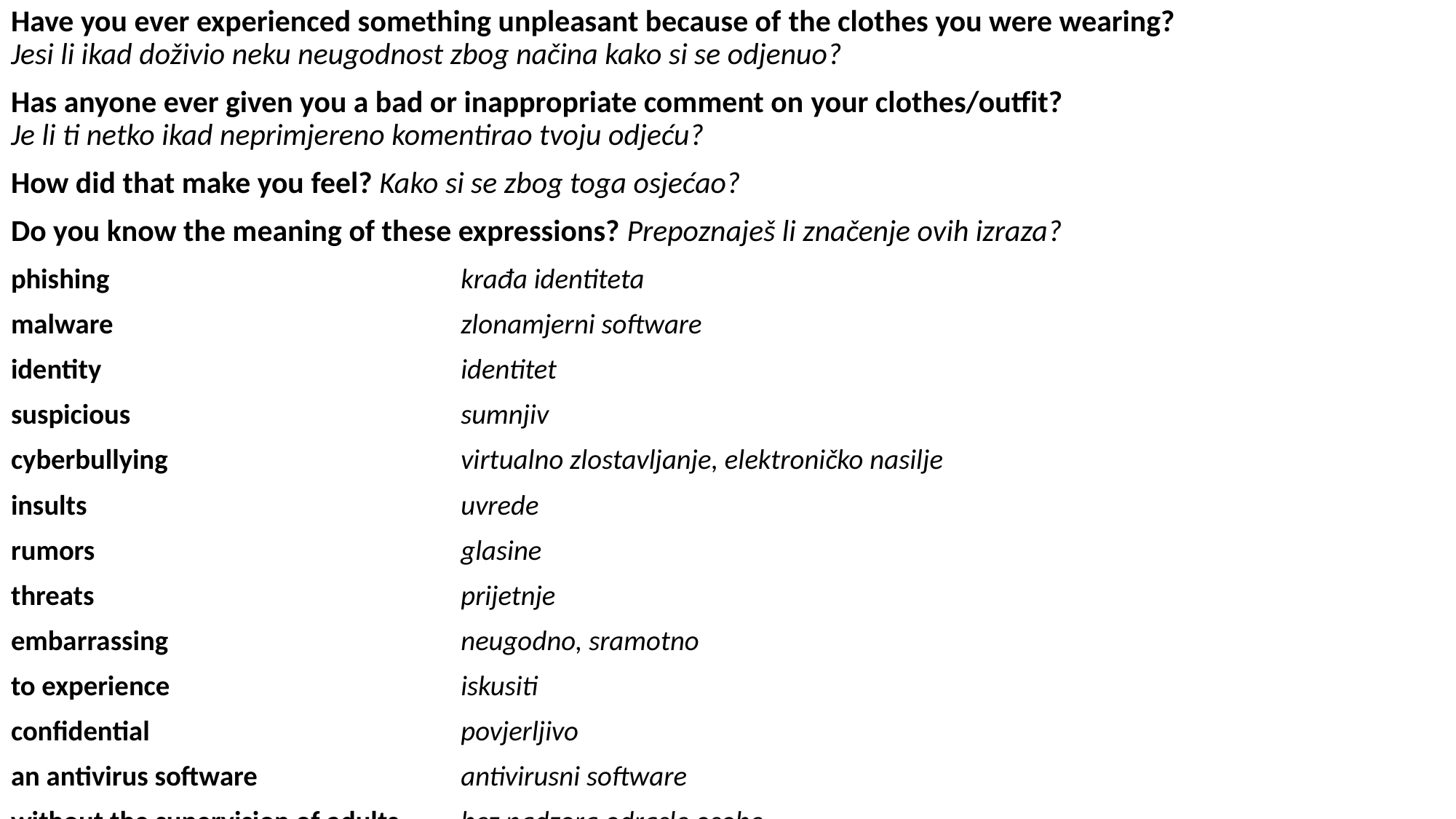

Have you ever experienced something unpleasant because of the clothes you were wearing?
Jesi li ikad doživio neku neugodnost zbog načina kako si se odjenuo?
Has anyone ever given you a bad or inappropriate comment on your clothes/outfit?
Je li ti netko ikad neprimjereno komentirao tvoju odjeću?
How did that make you feel? Kako si se zbog toga osjećao?
Do you know the meaning of these expressions? Prepoznaješ li značenje ovih izraza?
krađa identiteta
zlonamjerni software
identitet
sumnjiv
virtualno zlostavljanje, elektroničko nasilje
uvrede
glasine
prijetnje
neugodno, sramotno
iskusiti
povjerljivo
antivirusni software
bez nadzora odrasle osobe

phishing
malware
identity
suspicious
cyberbullying
insults
rumors
threats
embarrassing
to experience
confidential
an antivirus software
without the supervision of adults